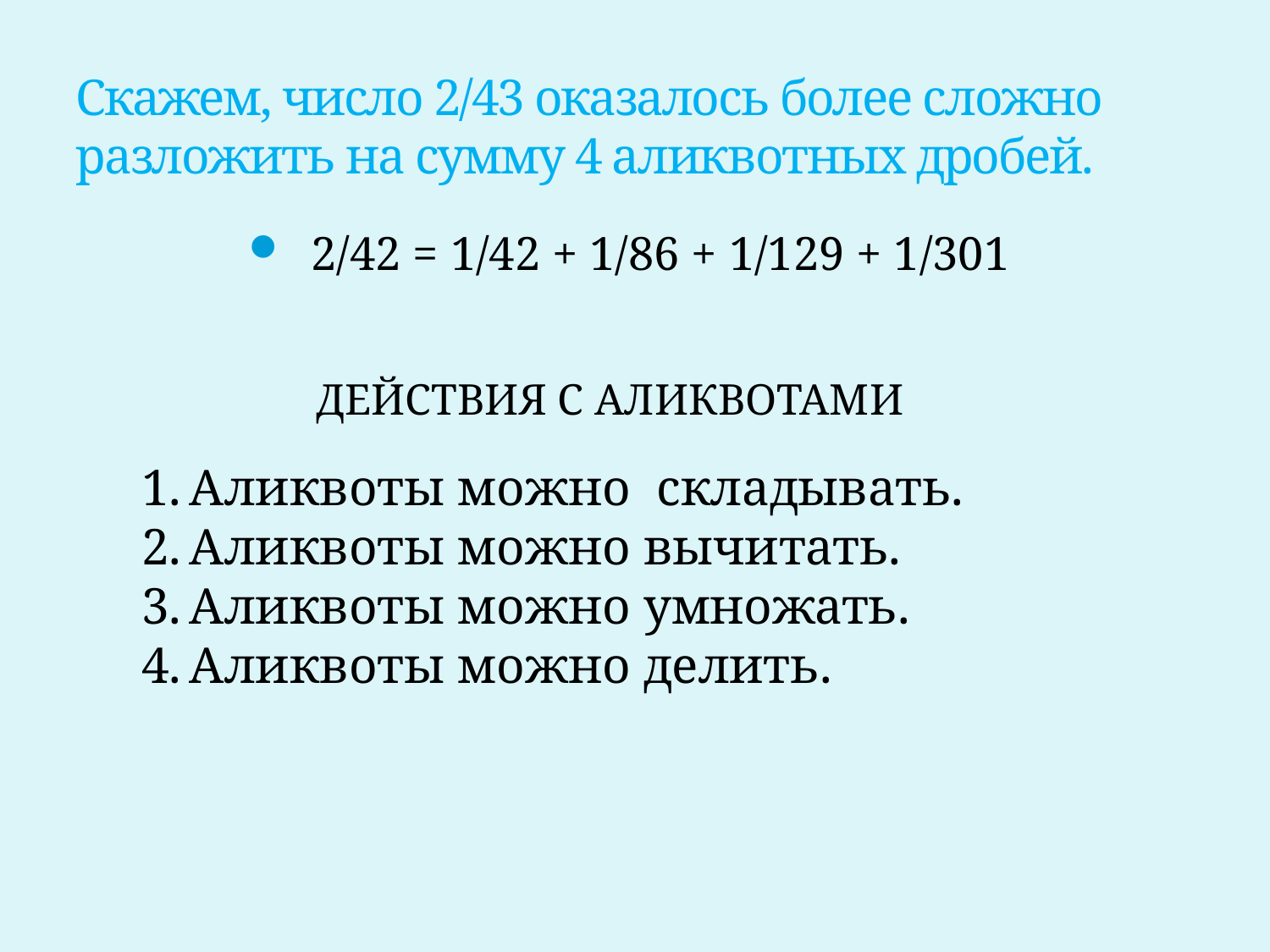

# Скажем, число 2/43 оказалось более сложно разложить на сумму 4 аликвотных дробей.
  2/42 = 1/42 + 1/86 + 1/129 + 1/301
ДЕЙСТВИЯ С АЛИКВОТАМИ
Аликвоты можно  складывать.
Аликвоты можно вычитать.
Аликвоты можно умножать.
Аликвоты можно делить.